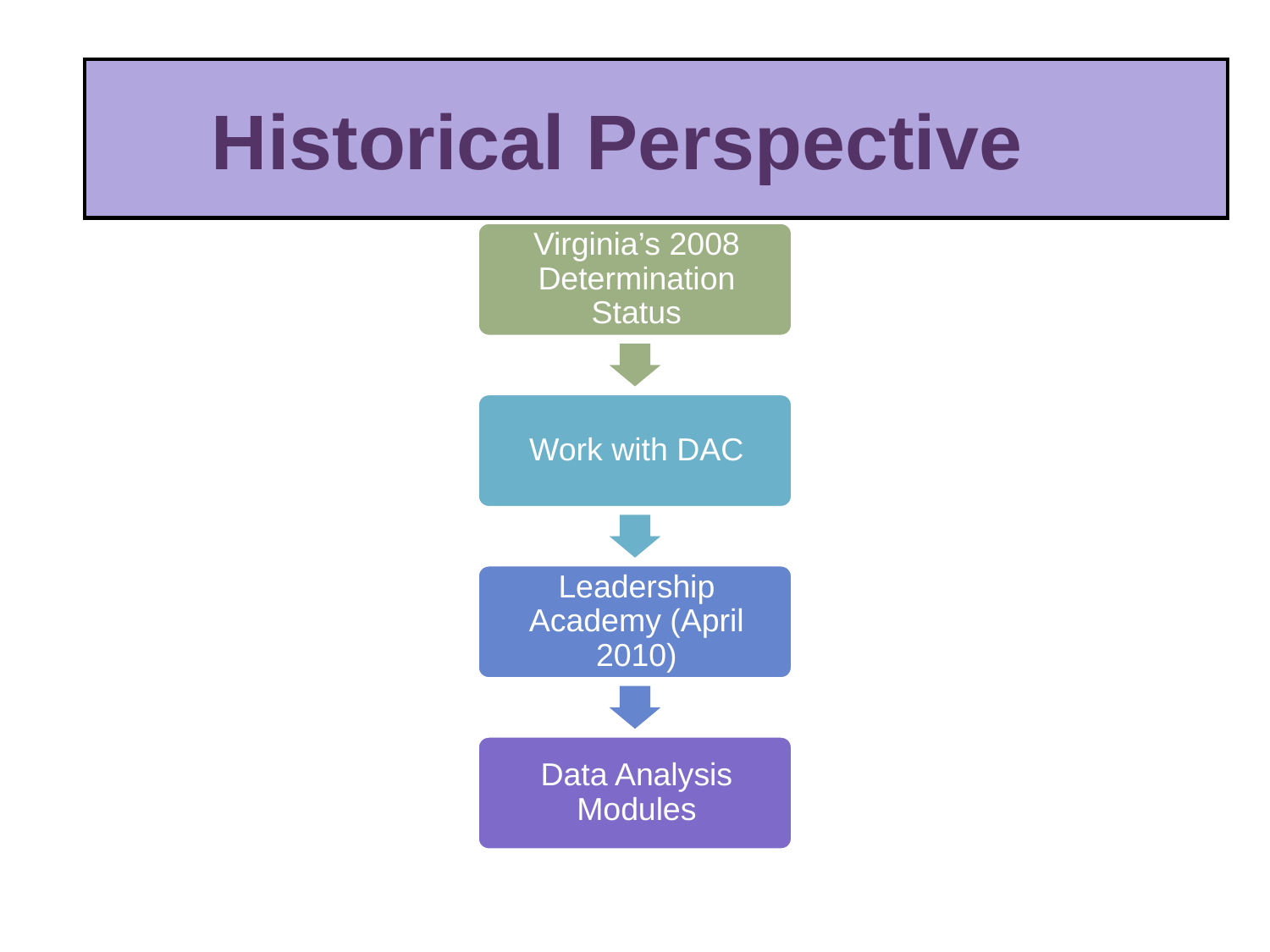

# Historical Perspective
Historical Perspective
Virginia’s 2008 Determination Status

Work with DAC

Leadership Academy (April 2010)

Data Analysis Modules